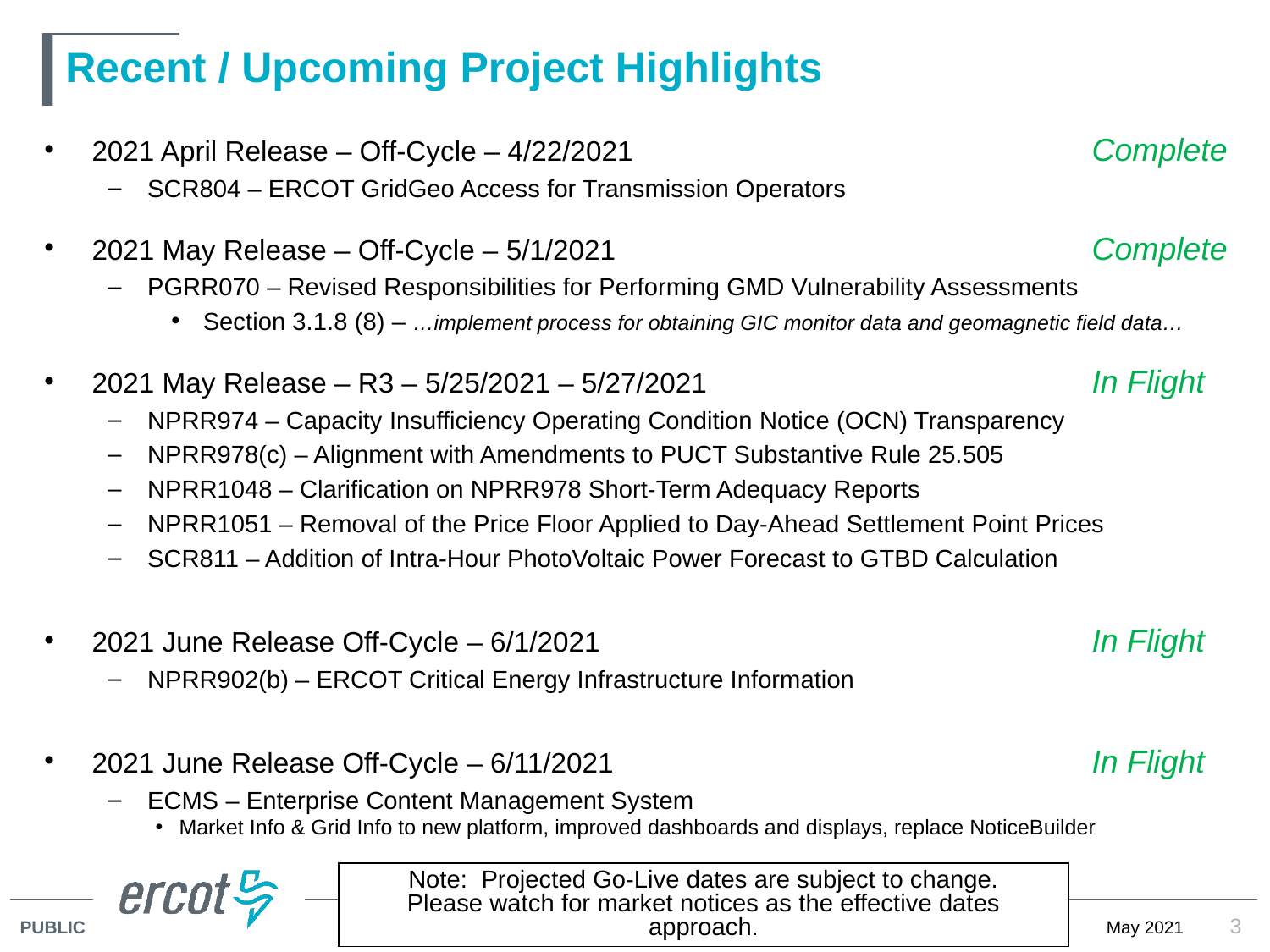

# Recent / Upcoming Project Highlights
2021 April Release – Off-Cycle – 4/22/2021	Complete
SCR804 – ERCOT GridGeo Access for Transmission Operators

2021 May Release – Off-Cycle – 5/1/2021	Complete
PGRR070 – Revised Responsibilities for Performing GMD Vulnerability Assessments
Section 3.1.8 (8) – …implement process for obtaining GIC monitor data and geomagnetic field data…

2021 May Release – R3 – 5/25/2021 – 5/27/2021	In Flight
NPRR974 – Capacity Insufficiency Operating Condition Notice (OCN) Transparency
NPRR978(c) – Alignment with Amendments to PUCT Substantive Rule 25.505
NPRR1048 – Clarification on NPRR978 Short-Term Adequacy Reports
NPRR1051 – Removal of the Price Floor Applied to Day-Ahead Settlement Point Prices
SCR811 – Addition of Intra-Hour PhotoVoltaic Power Forecast to GTBD Calculation

2021 June Release Off-Cycle – 6/1/2021	In Flight
NPRR902(b) – ERCOT Critical Energy Infrastructure Information

2021 June Release Off-Cycle – 6/11/2021	In Flight
ECMS – Enterprise Content Management System
Market Info & Grid Info to new platform, improved dashboards and displays, replace NoticeBuilder
Note:  Projected Go-Live dates are subject to change.
Please watch for market notices as the effective dates approach.
3